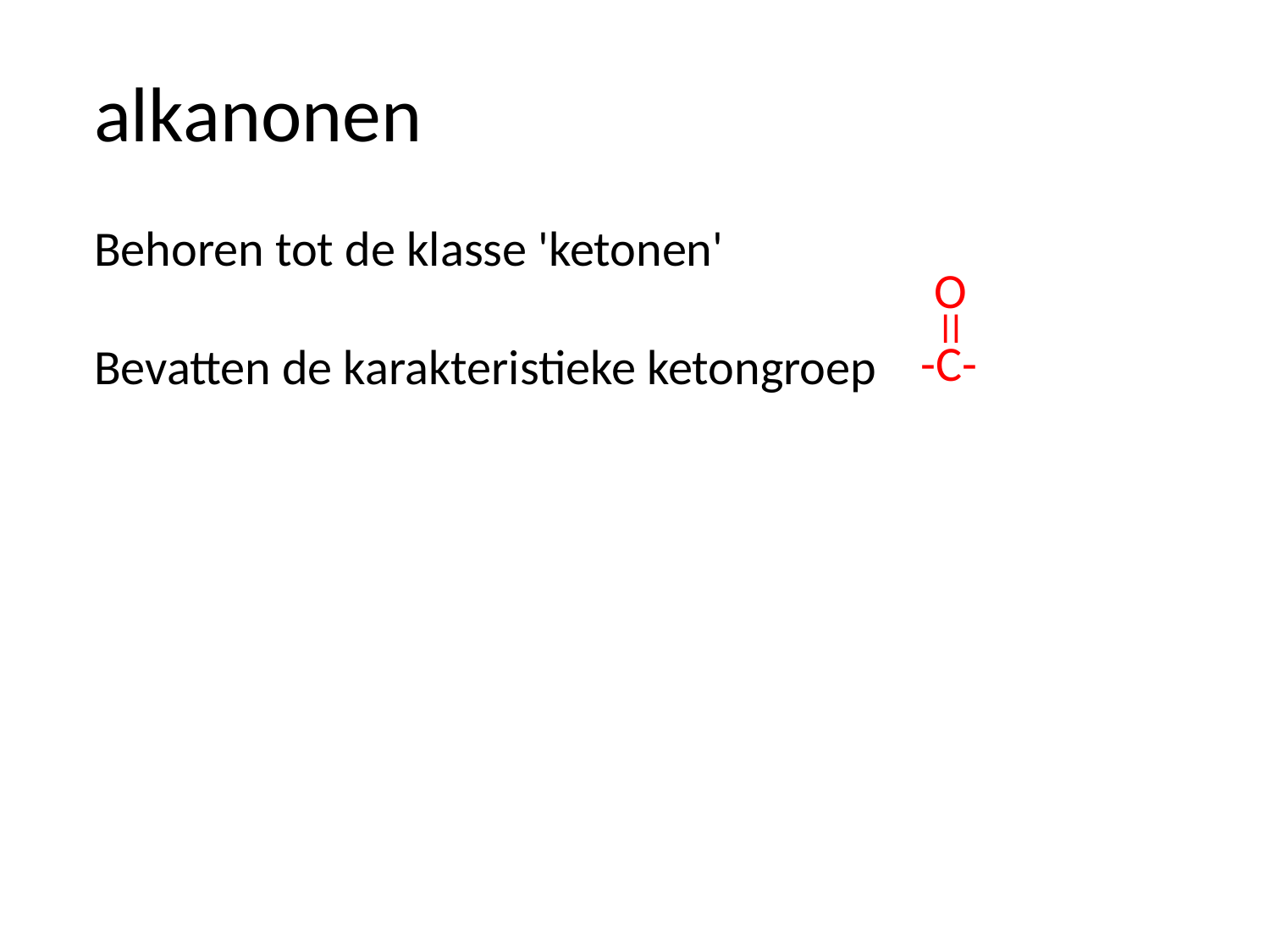

alkanonen

Behoren tot de klasse 'ketonen'

Bevatten de karakteristieke ketongroep

O
|
|
-C-